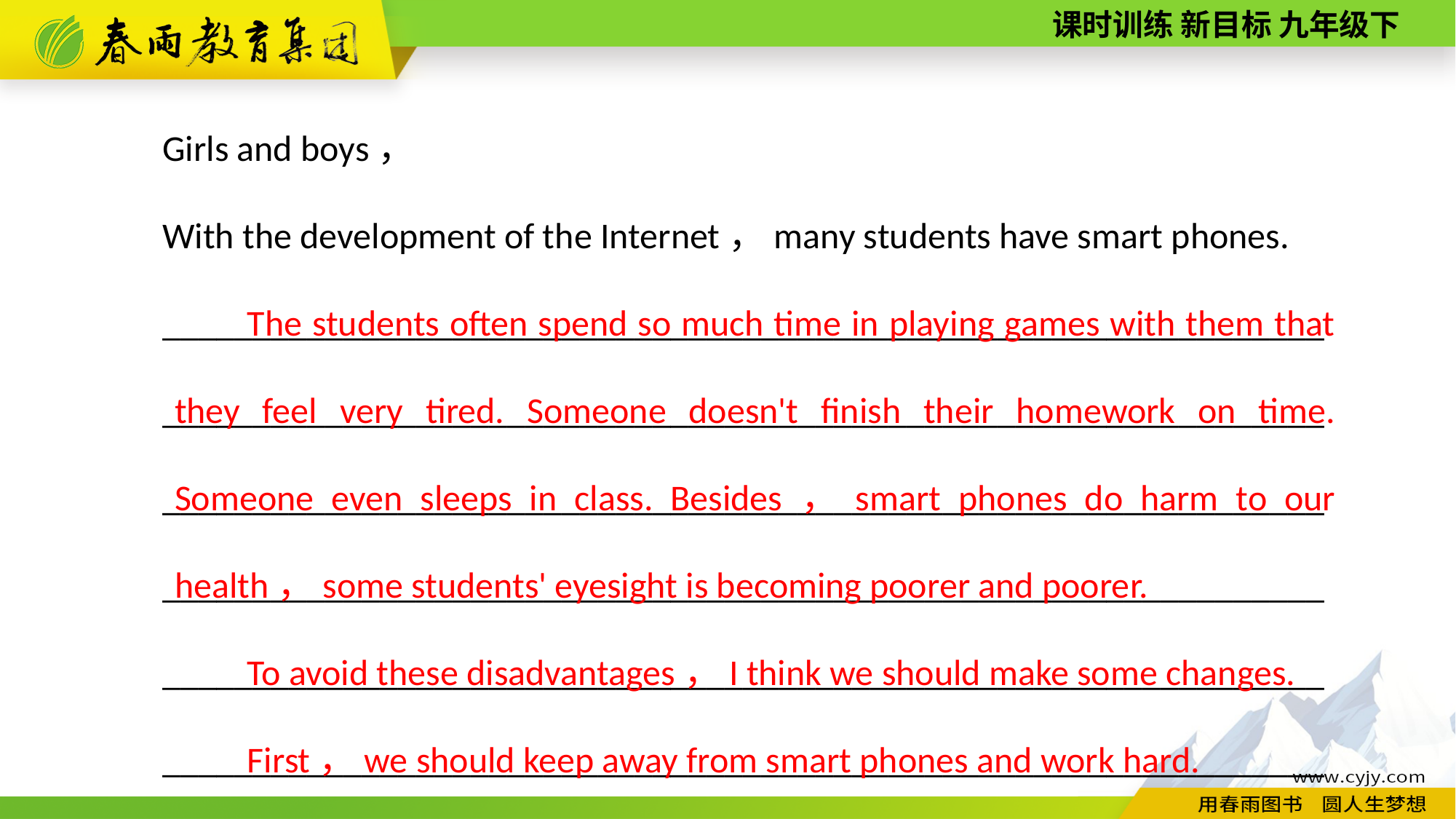

Girls and boys，
With the development of the Internet，many students have smart phones.
________________________________________________________________
________________________________________________________________
________________________________________________________________
________________________________________________________________
________________________________________________________________
________________________________________________________________
The students often spend so much time in playing games with them that they feel very tired. Someone doesn't finish their homework on time. Someone even sleeps in class. Besides，smart phones do harm to our health，some students' eyesight is becoming poorer and poorer.
To avoid these disadvantages，I think we should make some changes.
First，we should keep away from smart phones and work hard.